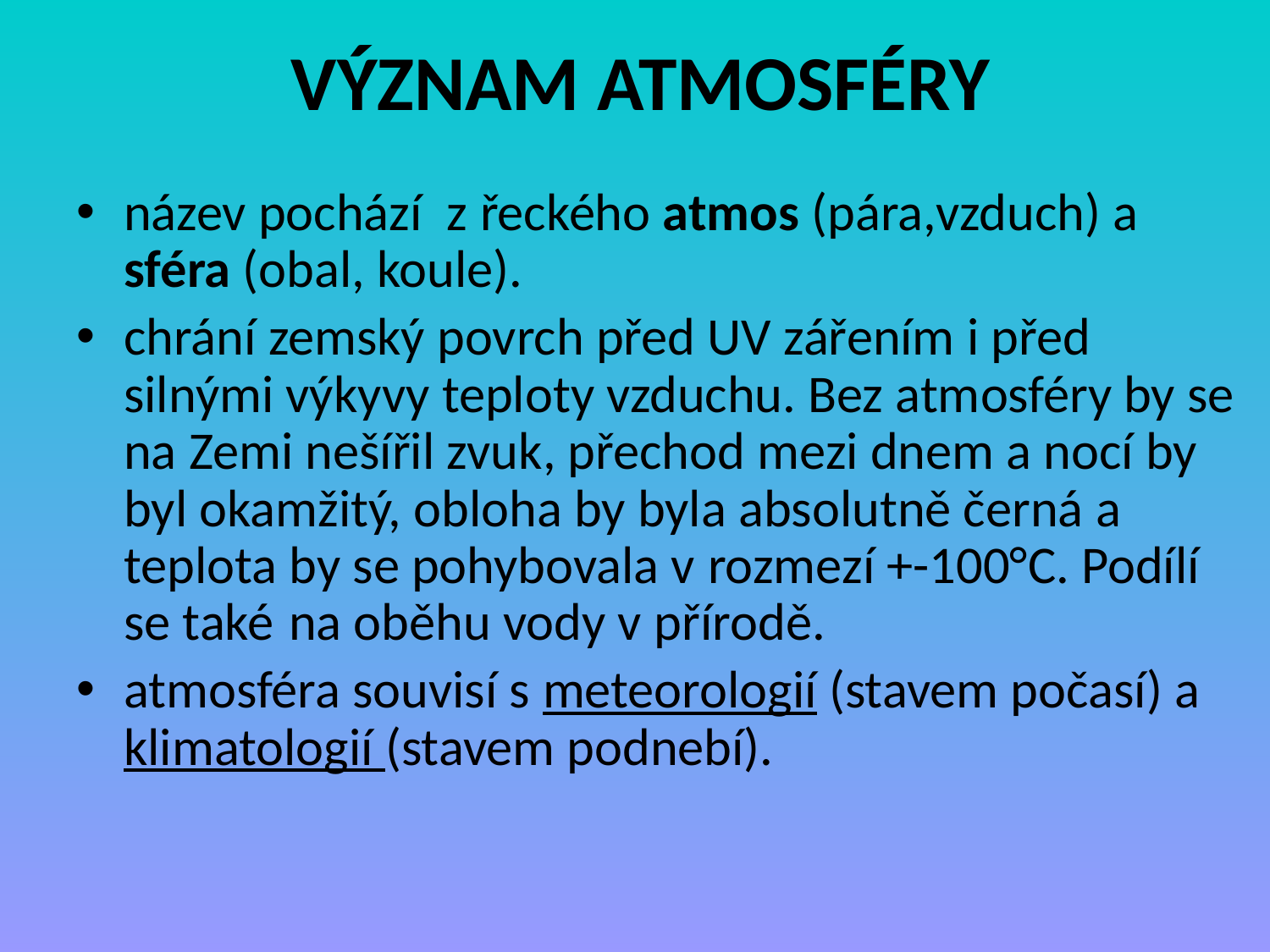

# VÝZNAM ATMOSFÉRY
název pochází  z řeckého atmos (pára,vzduch) a sféra (obal, koule).
chrání zemský povrch před UV zářením i před silnými výkyvy teploty vzduchu. Bez atmosféry by se na Zemi nešířil zvuk, přechod mezi dnem a nocí by byl okamžitý, obloha by byla absolutně černá a teplota by se pohybovala v rozmezí +-100°C. Podílí se také na oběhu vody v přírodě.
atmosféra souvisí s meteorologií (stavem počasí) a klimatologií (stavem podnebí).